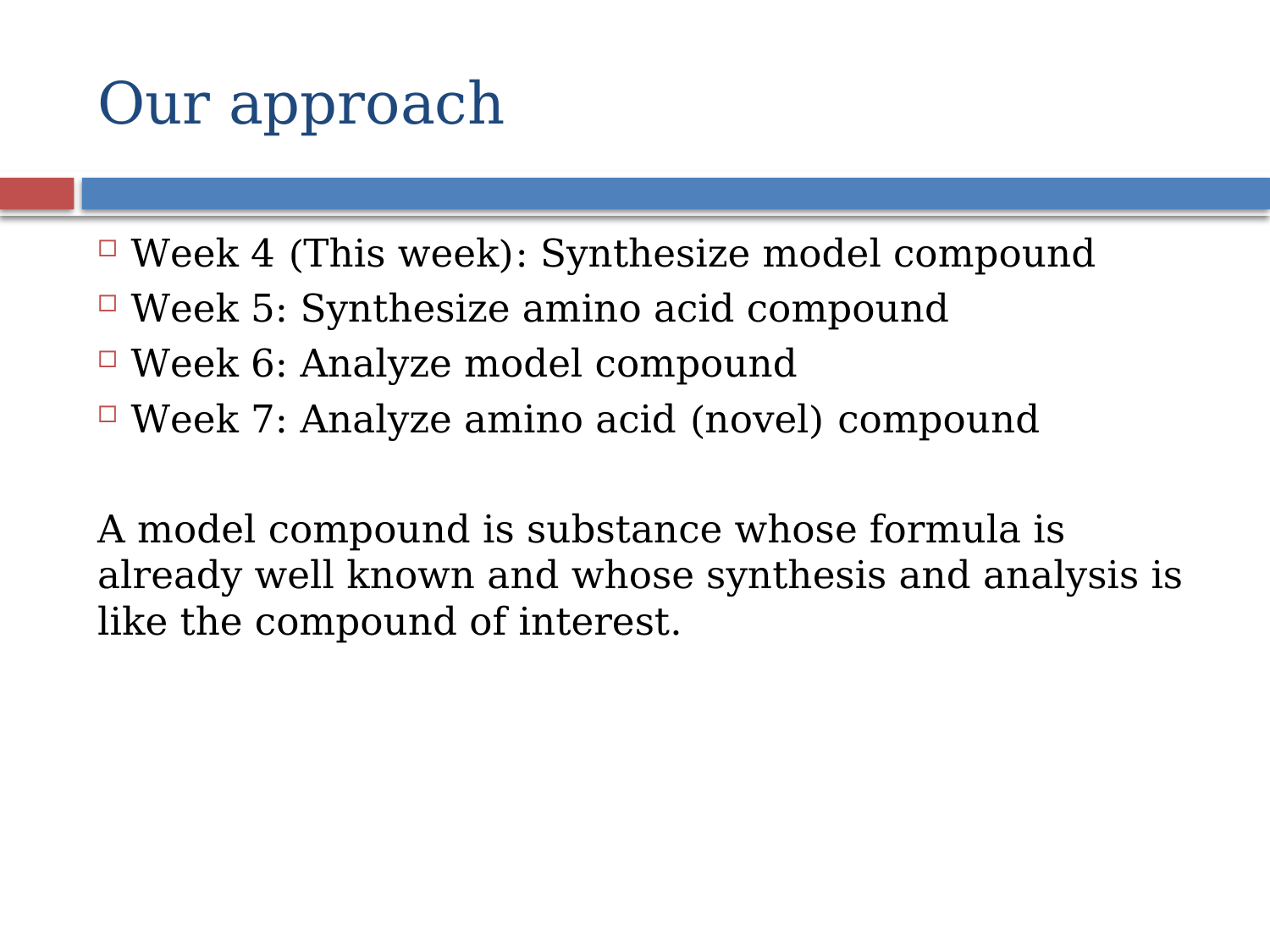

# Our approach
Week 4 (This week): Synthesize model compound
Week 5: Synthesize amino acid compound
Week 6: Analyze model compound
Week 7: Analyze amino acid (novel) compound

A model compound is substance whose formula is already well known and whose synthesis and analysis is like the compound of interest.